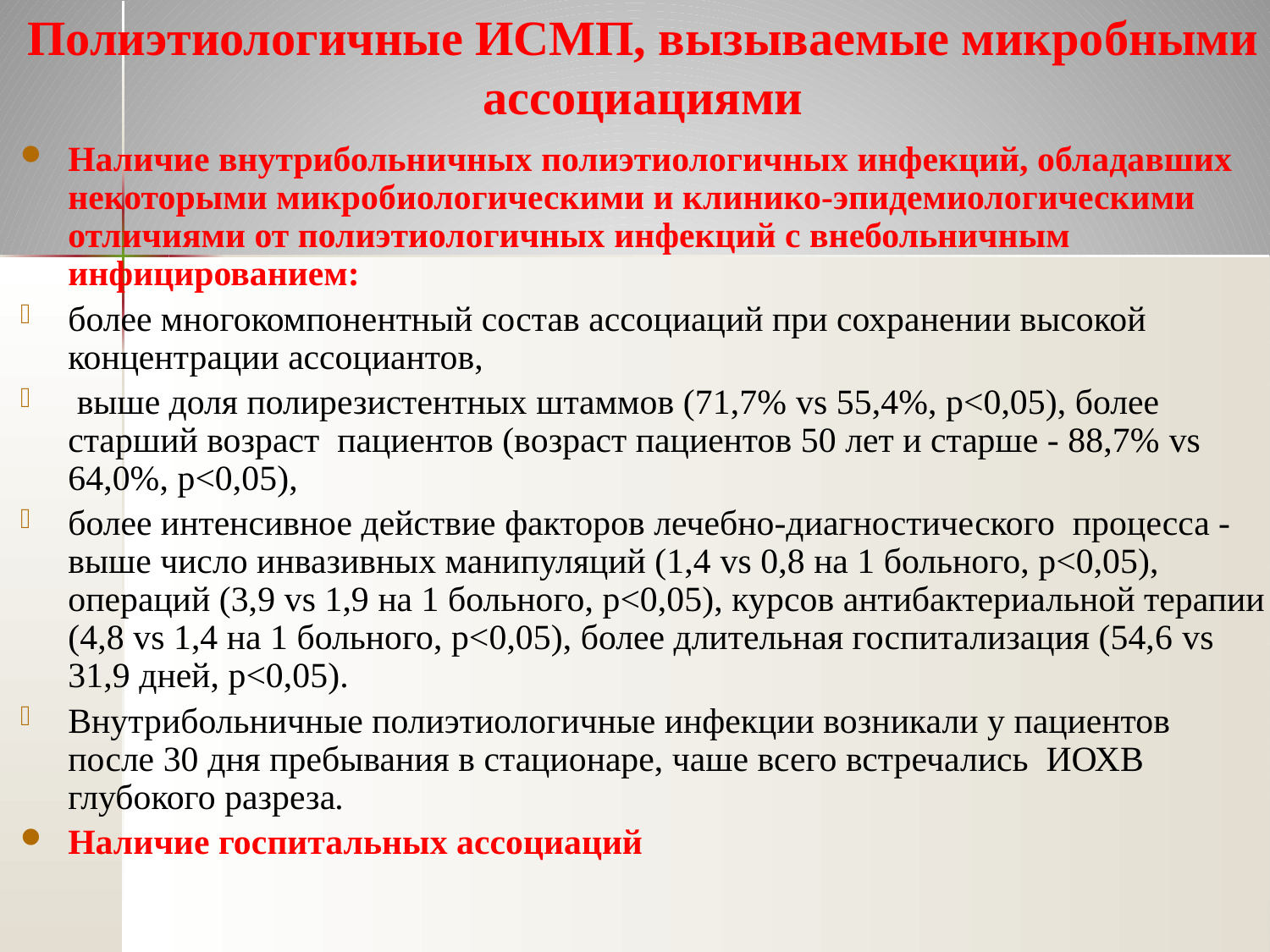

Полиэтиологичные ИСМП, вызываемые микробными ассоциациями

Наличие внутрибольничных полиэтиологичных инфекций, обладавших некоторыми микробиологическими и клинико-эпидемиологическими отличиями от полиэтиологичных инфекций с внебольничным инфицированием:
более многокомпонентный состав ассоциаций при сохранении высокой концентрации ассоциантов,
 выше доля полирезистентных штаммов (71,7% vs 55,4%, р<0,05), более старший возраст  пациентов (возраст пациентов 50 лет и старше - 88,7% vs 64,0%, р<0,05),
более интенсивное действие факторов лечебно-диагностического  процесса - выше число инвазивных манипуляций (1,4 vs 0,8 на 1 больного, р<0,05), операций (3,9 vs 1,9 на 1 больного, р<0,05), курсов антибактериальной терапии (4,8 vs 1,4 на 1 больного, р<0,05), более длительная госпитализация (54,6 vs 31,9 дней, р<0,05).
Внутрибольничные полиэтиологичные инфекции возникали у пациентов после 30 дня пребывания в стационаре, чаше всего встречались  ИОХВ глубокого разреза.
Наличие госпитальных ассоциаций